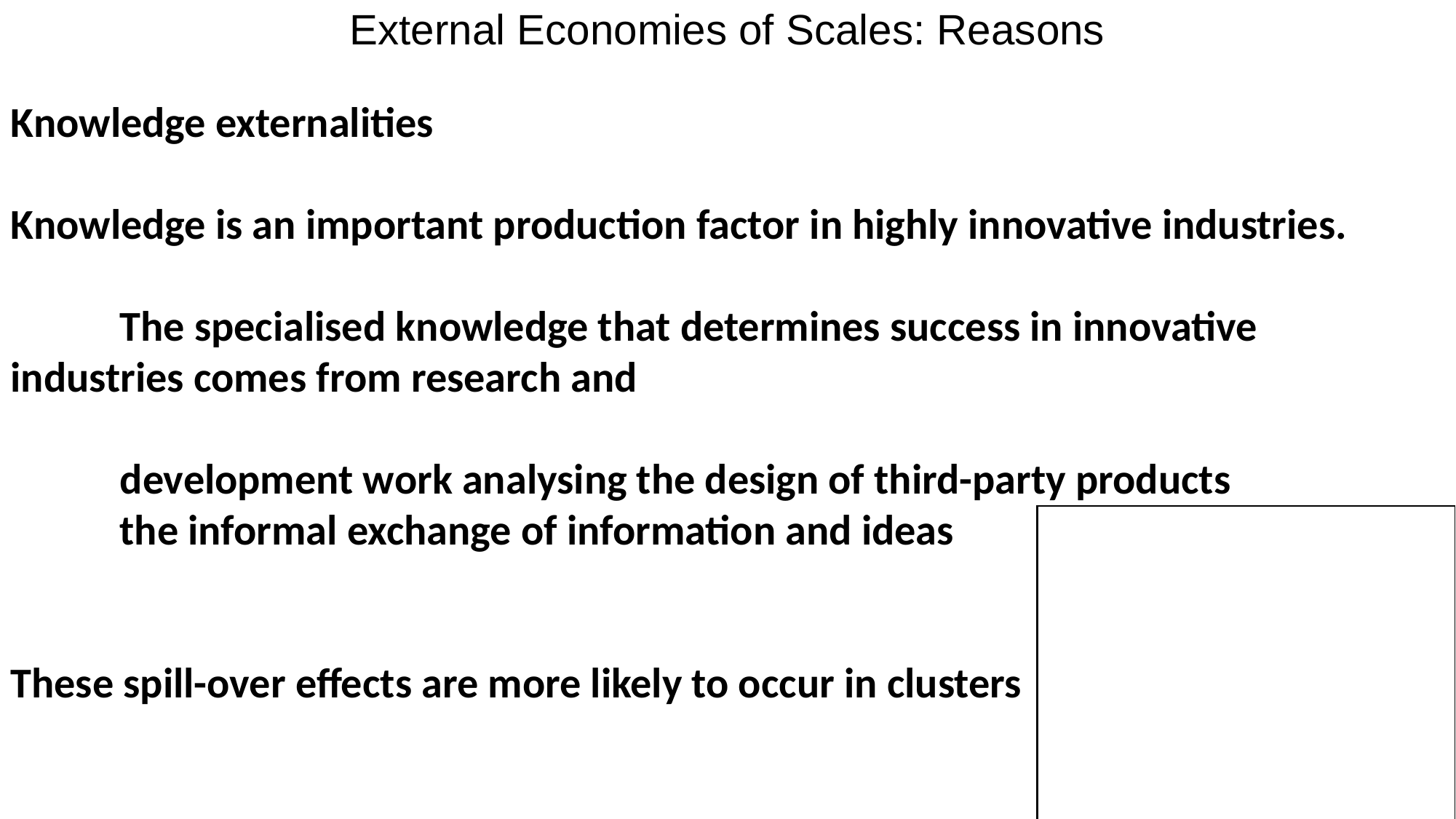

External Economies of Scales: Reasons
Knowledge externalities

Knowledge is an important production factor in highly innovative industries.

	The specialised knowledge that determines success in innovative 	industries comes from research and

	development work analysing the design of third-party products
	the informal exchange of information and ideas

These spill-over effects are more likely to occur in clusters